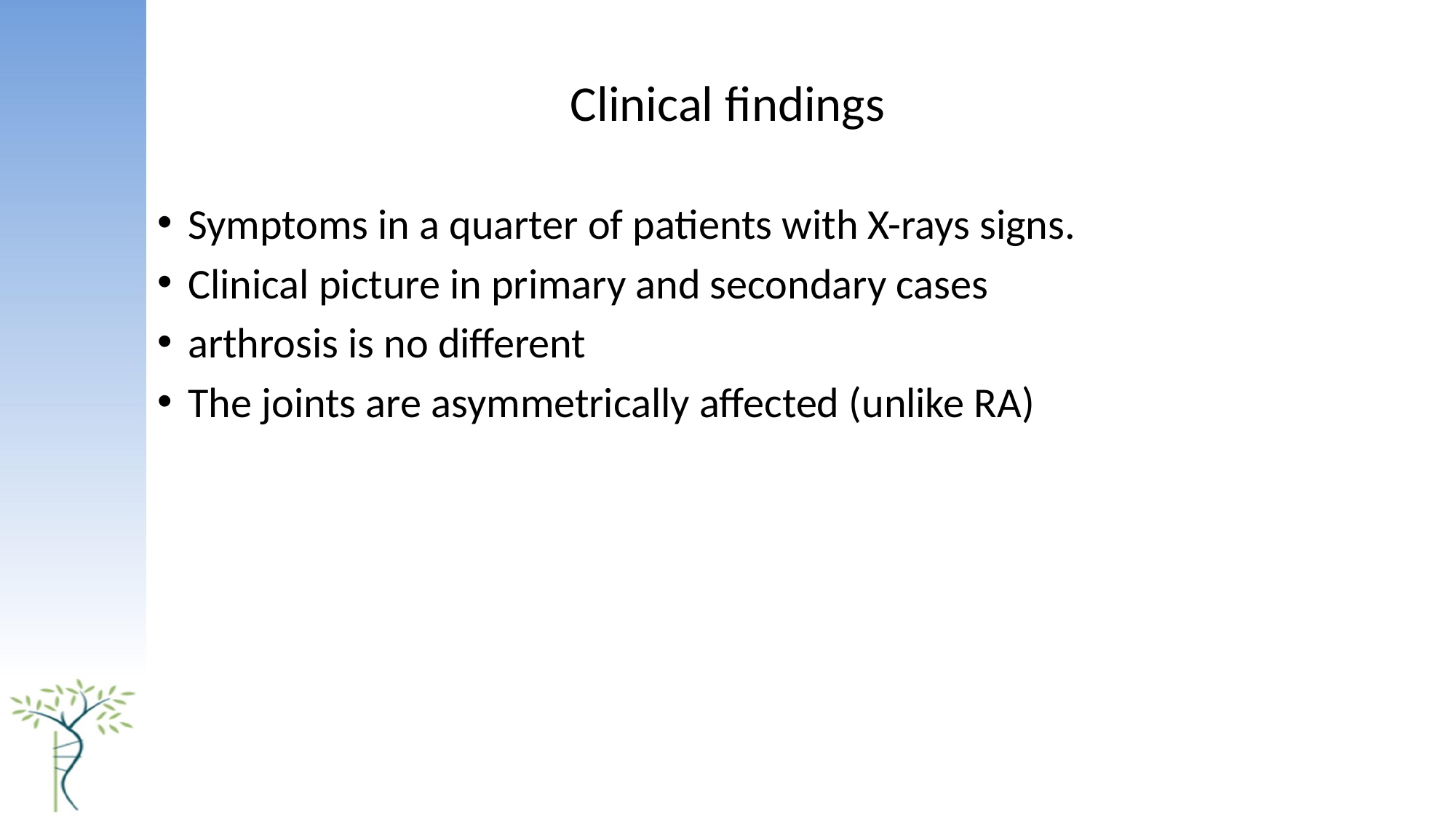

# Clinical findings
Symptoms in a quarter of patients with X-rays signs.
Clinical picture in primary and secondary cases
arthrosis is no different
The joints are asymmetrically affected (unlike RA)